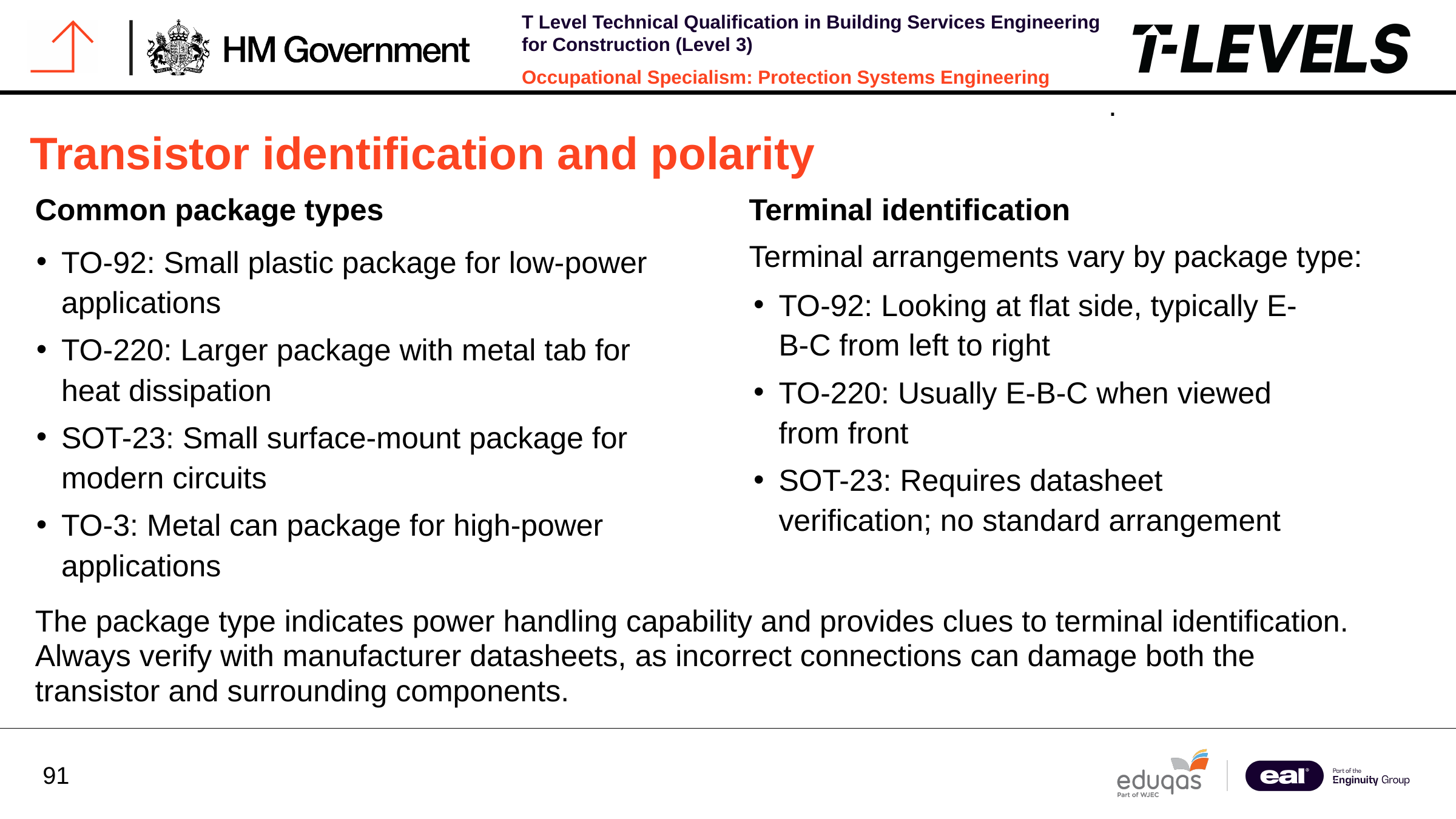

.
Transistor identification and polarity
Common package types
Terminal identification
TO-92: Small plastic package for low-power applications
TO-220: Larger package with metal tab for heat dissipation
SOT-23: Small surface-mount package for modern circuits
TO-3: Metal can package for high-power applications
Terminal arrangements vary by package type:
TO-92: Looking at flat side, typically E-B-C from left to right
TO-220: Usually E-B-C when viewed from front
SOT-23: Requires datasheet verification; no standard arrangement

The package type indicates power handling capability and provides clues to terminal identification. Always verify with manufacturer datasheets, as incorrect connections can damage both the transistor and surrounding components.